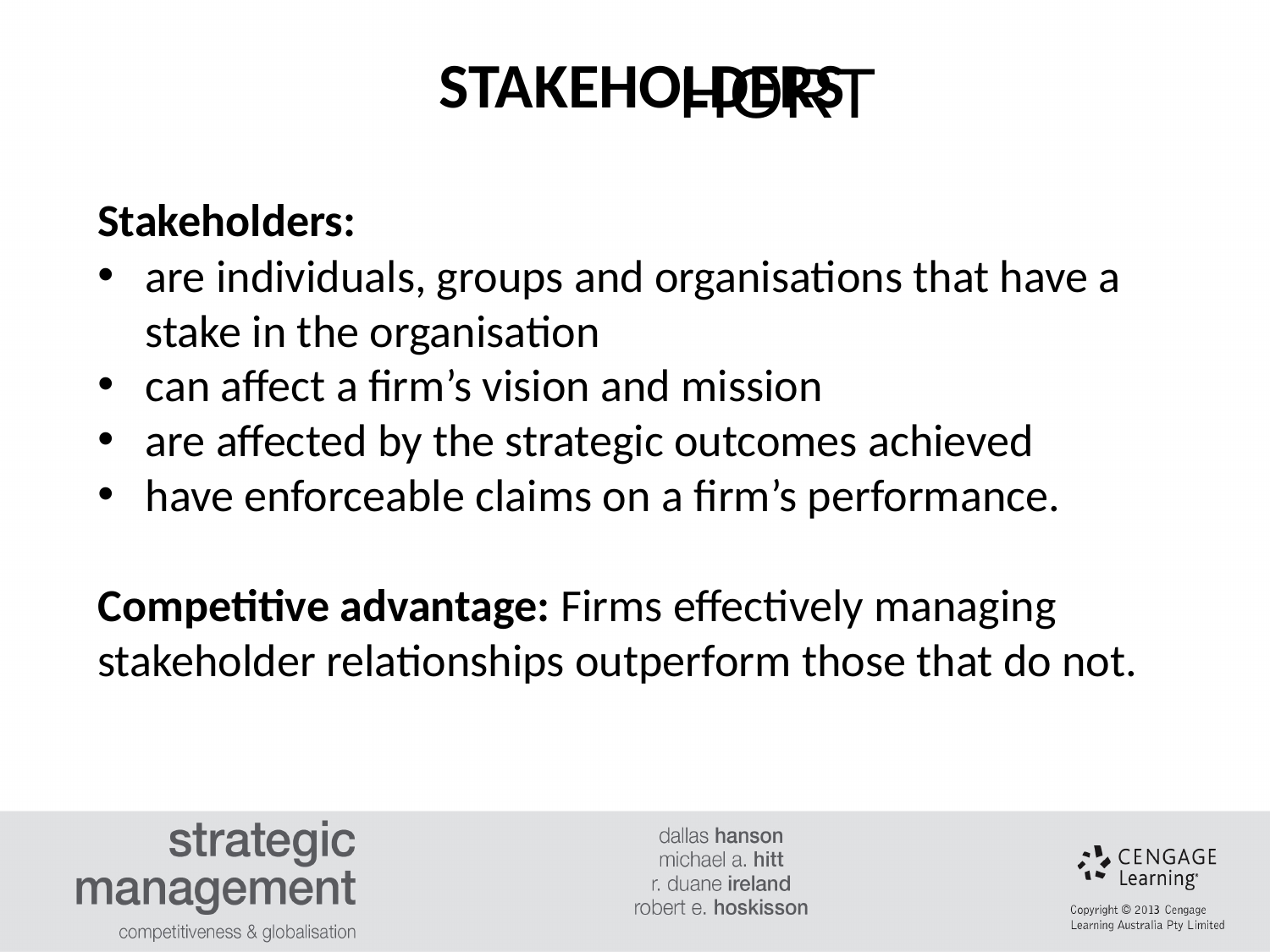

hort
 STAKEHOLDERS
Stakeholders:
are individuals, groups and organisations that have a stake in the organisation
can affect a firm’s vision and mission
are affected by the strategic outcomes achieved
have enforceable claims on a firm’s performance.

Competitive advantage: Firms effectively managing stakeholder relationships outperform those that do not.